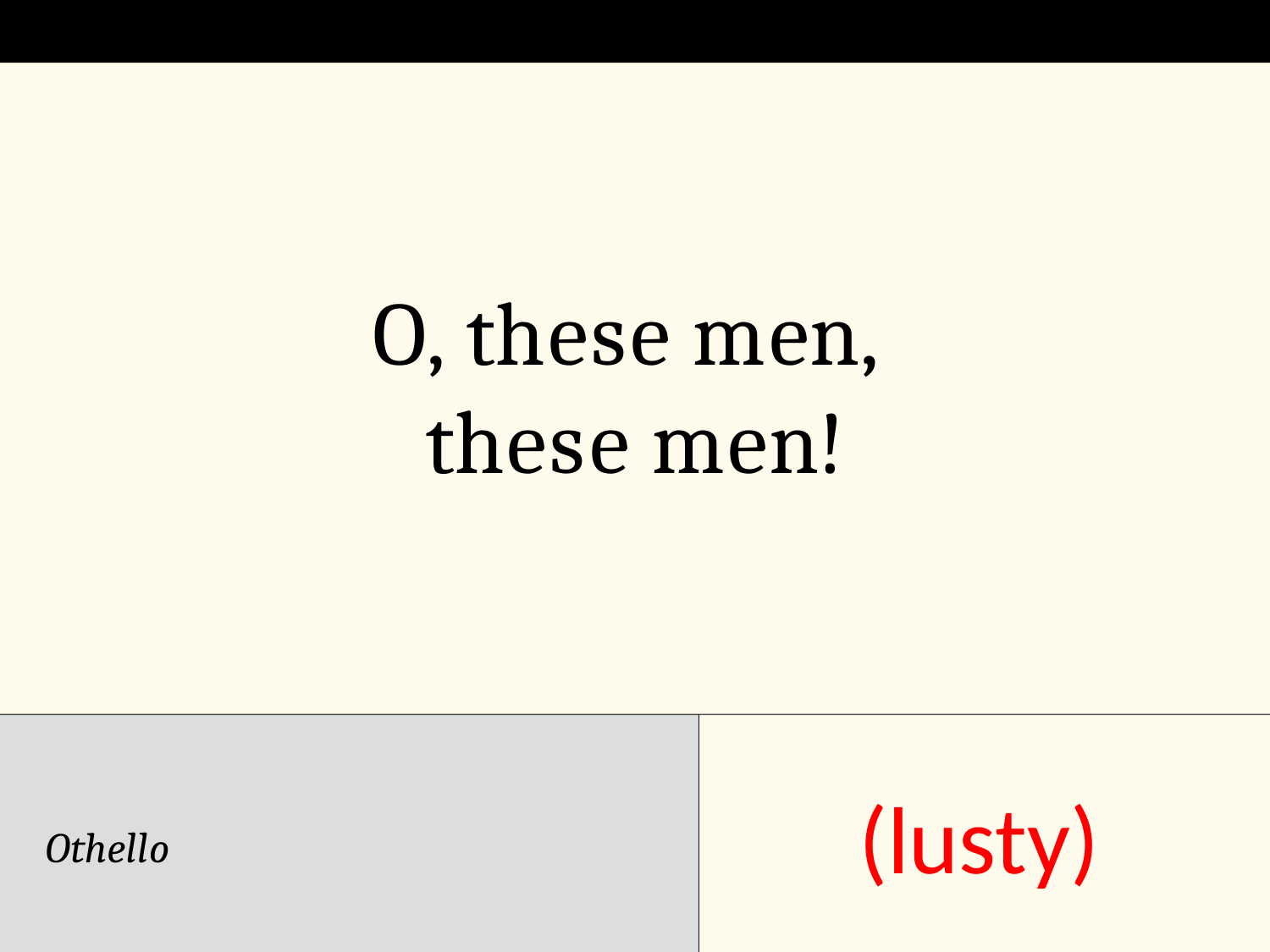

O, these men,
these men!
(lusty)
Othello